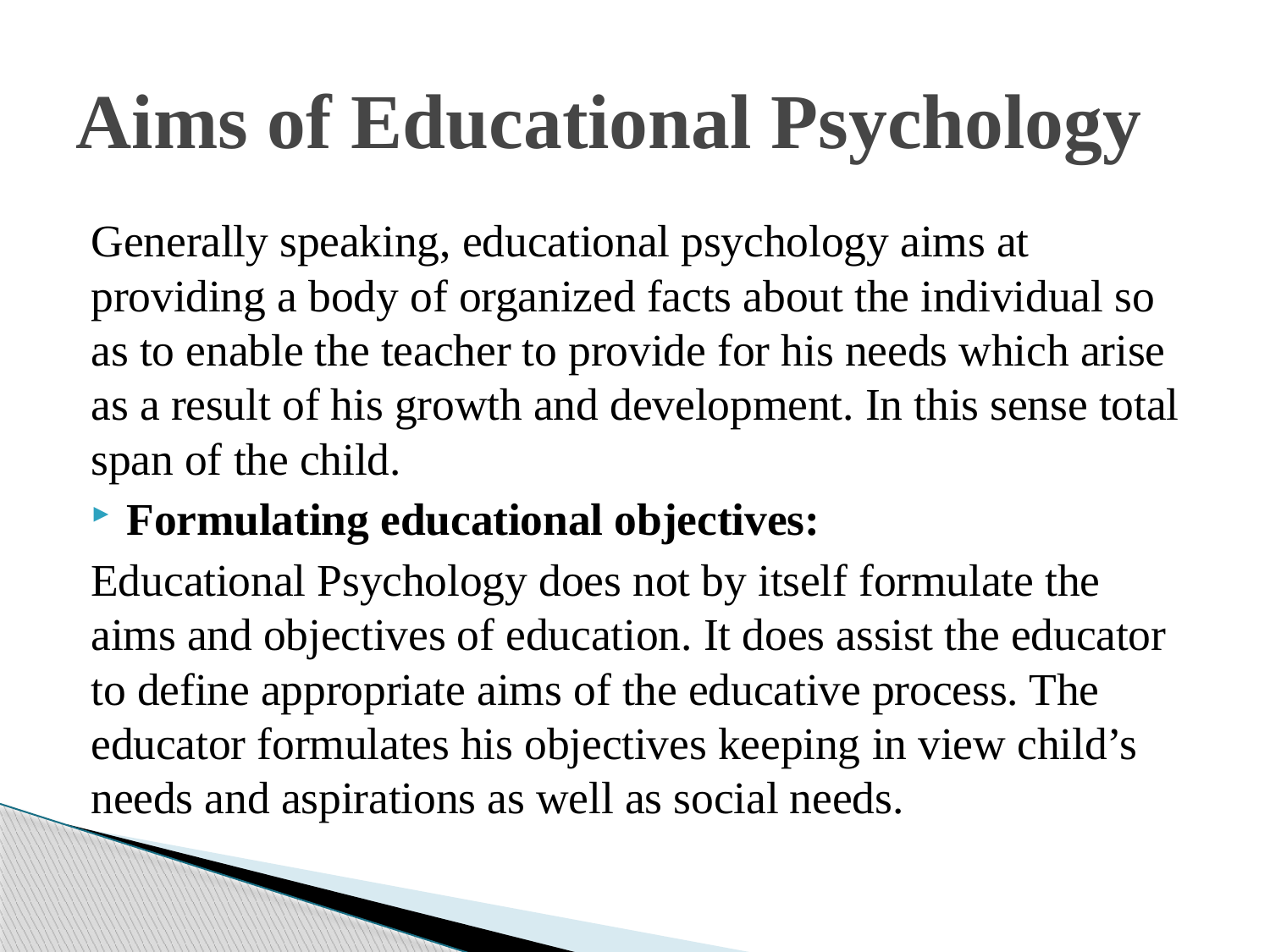

# Aims of Educational Psychology
Generally speaking, educational psychology aims at providing a body of organized facts about the individual so as to enable the teacher to provide for his needs which arise as a result of his growth and development. In this sense total span of the child.
Formulating educational objectives:
Educational Psychology does not by itself formulate the aims and objectives of education. It does assist the educator to define appropriate aims of the educative process. The educator formulates his objectives keeping in view child’s needs and aspirations as well as social needs.